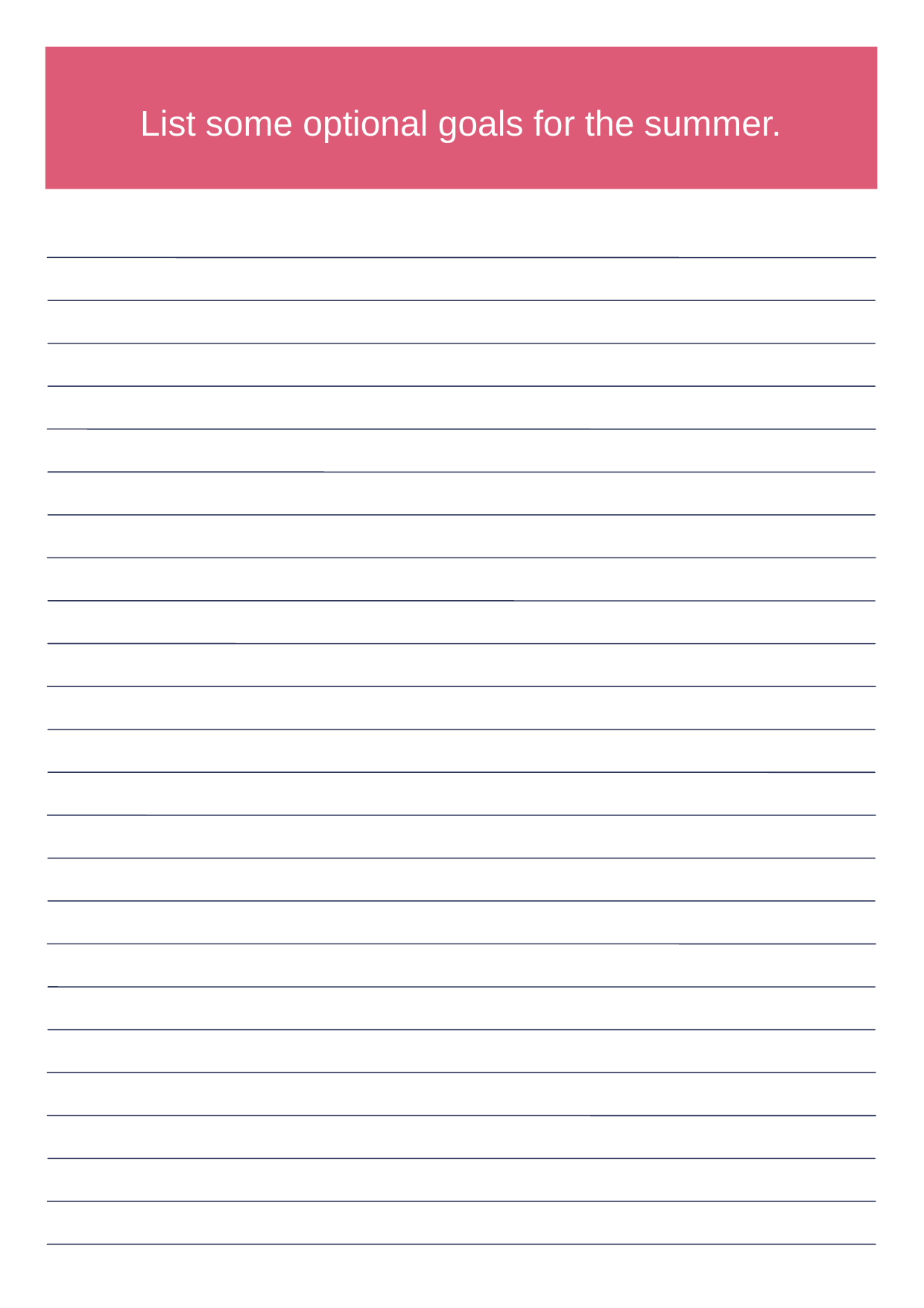

List some optional goals for the summer.